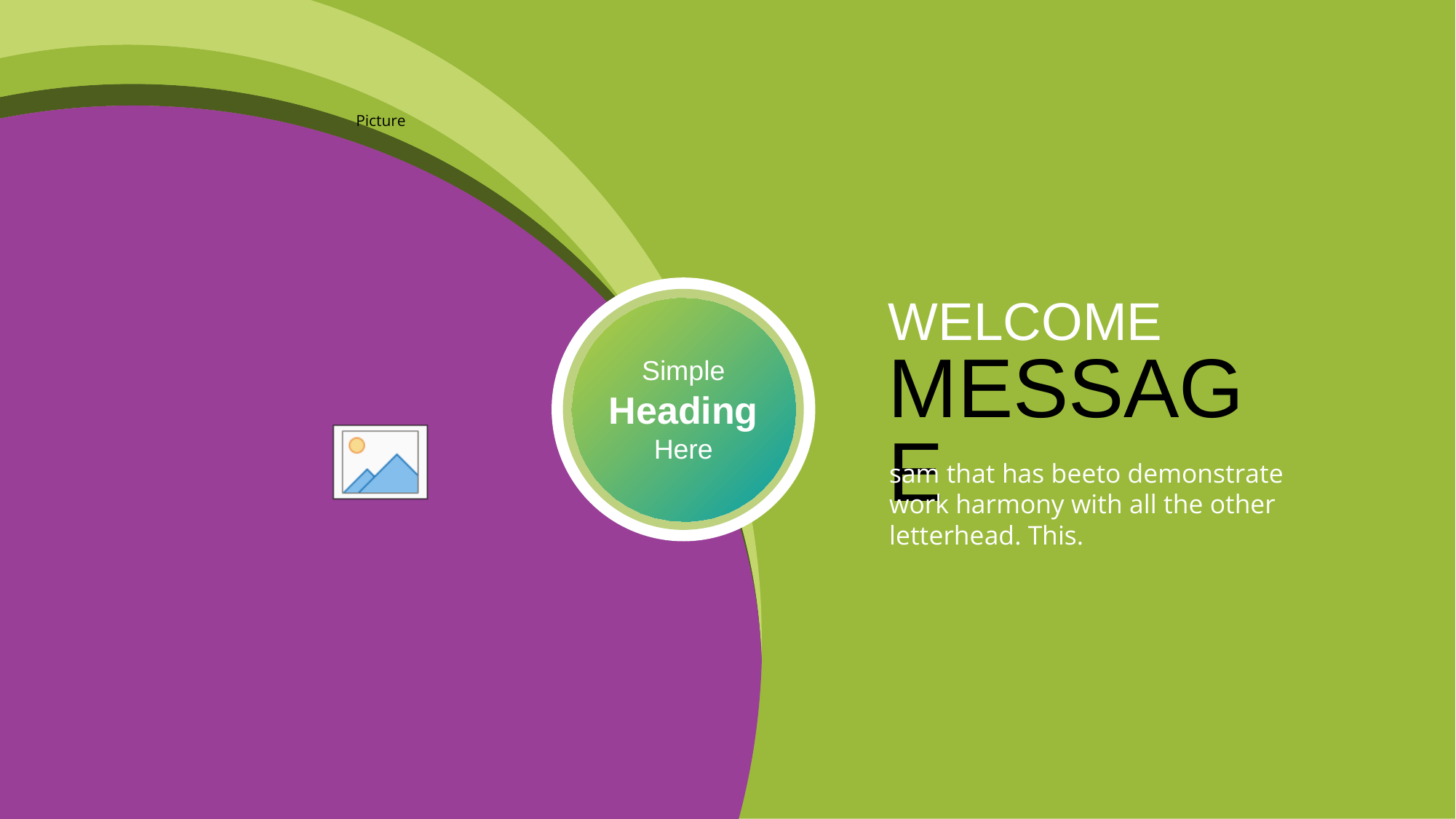

WELCOME
MESSAGE
sam that has beeto demonstrate
work harmony with all the other
letterhead. This.

Simple
Heading
Here